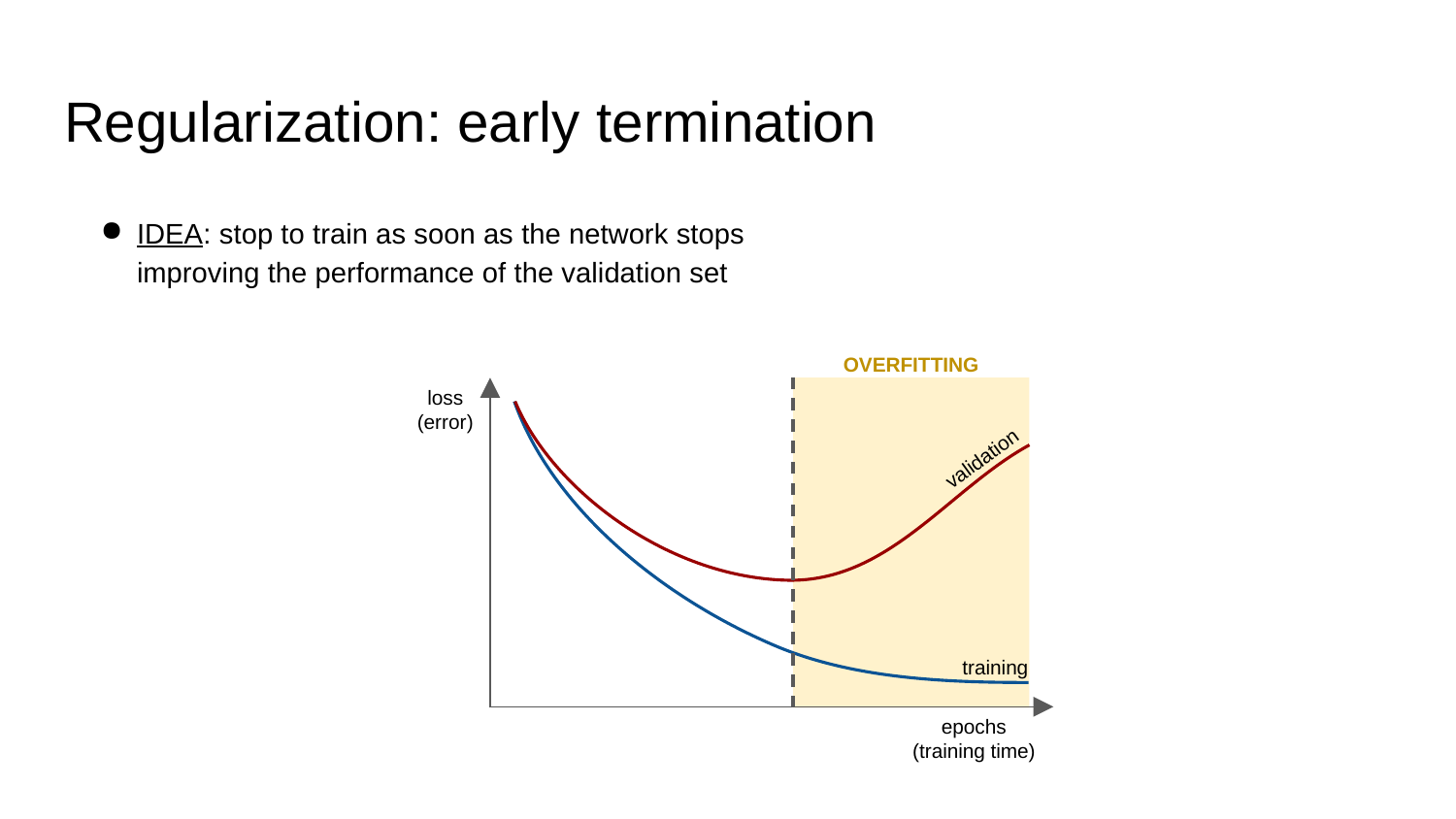

# Regularization: early termination

IDEA: stop to train as soon as the network stops improving the performance of the validation set
OVERFITTING
loss
(error)

validation
training
epochs
(training time)